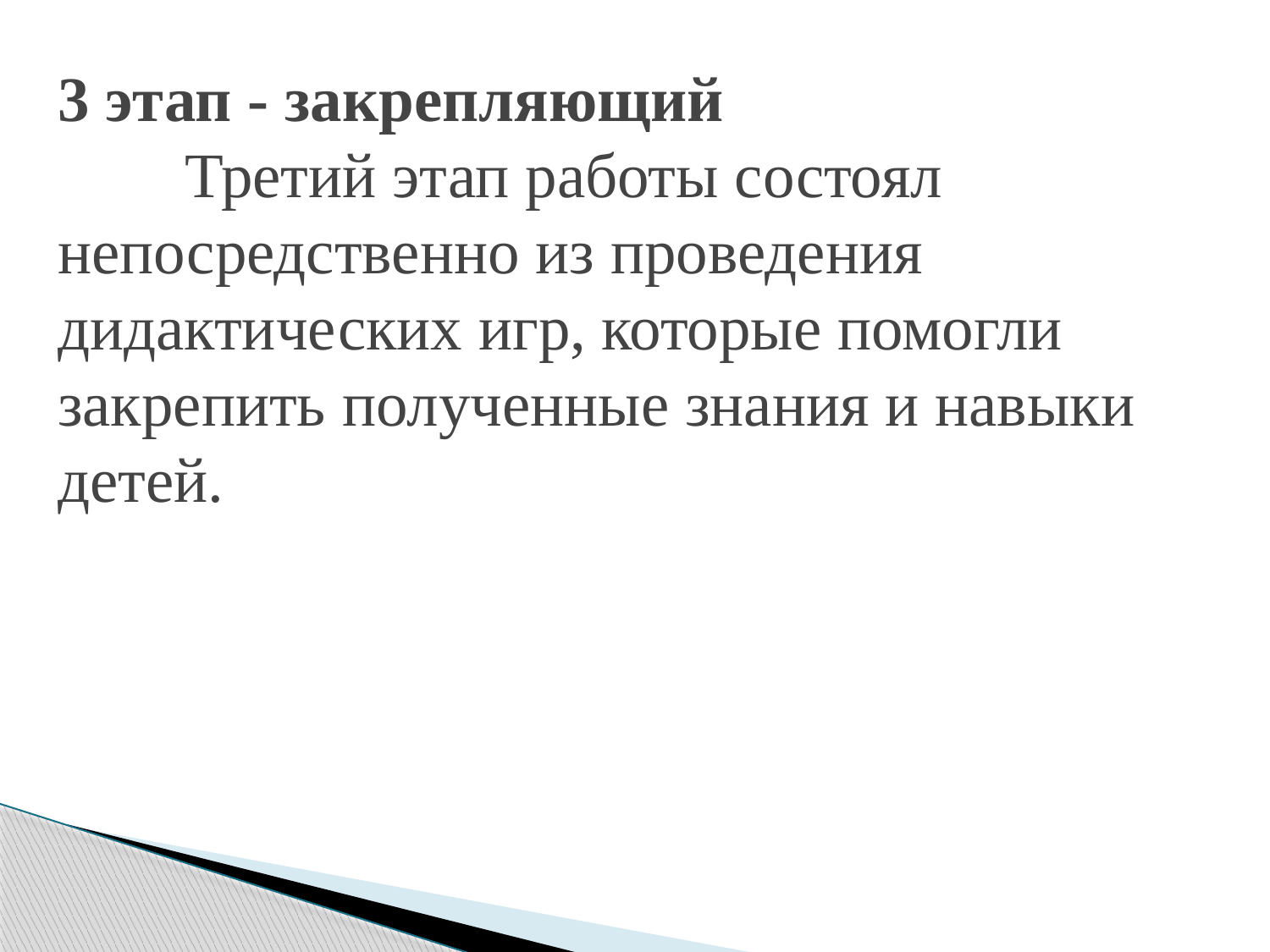

3 этап - закрепляющий
	Третий этап работы состоял непосредственно из проведения дидактических игр, которые помогли закрепить полученные знания и навыки детей.